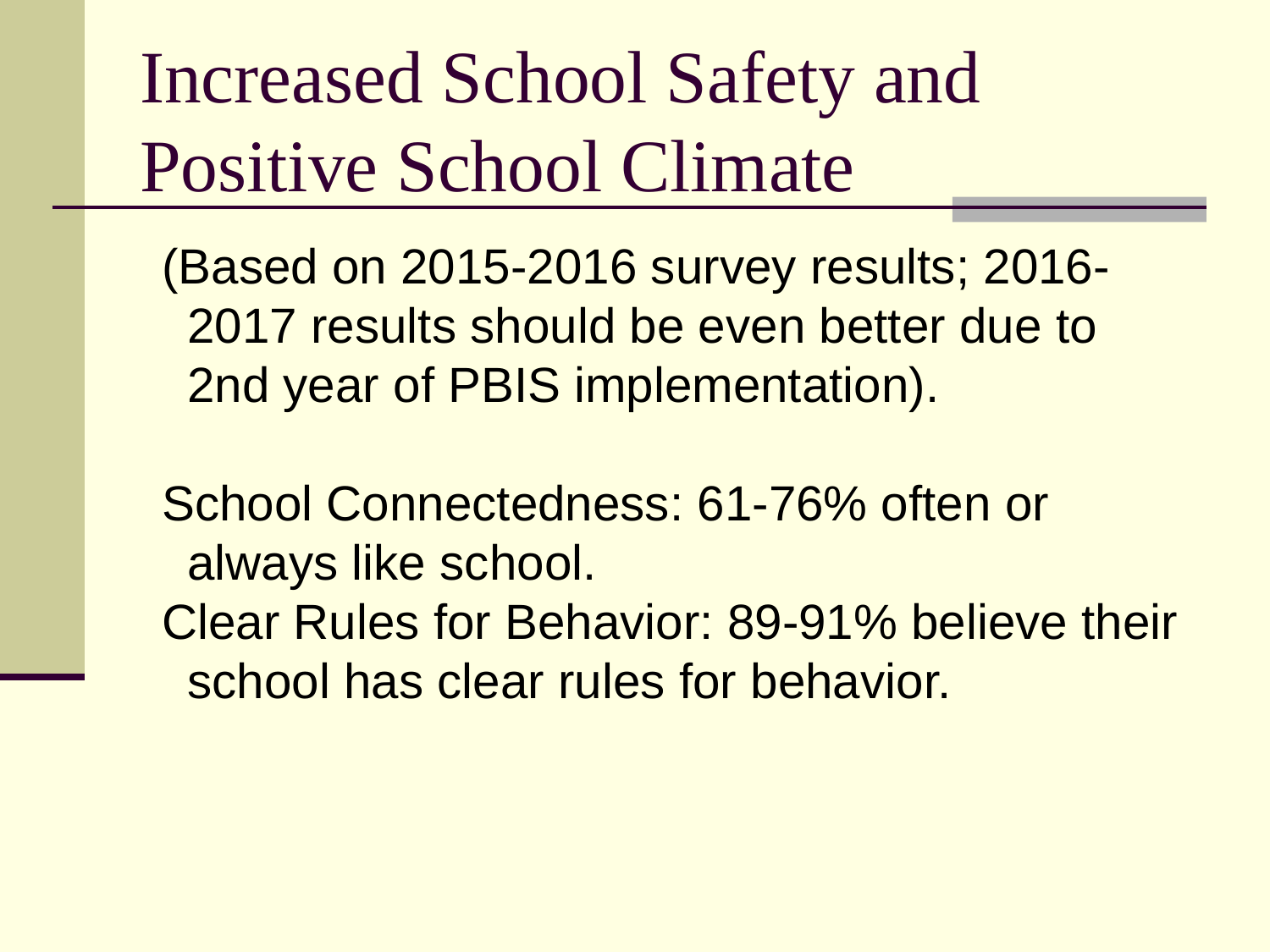

# Increased School Safety and Positive School Climate
(Based on 2015-2016 survey results; 2016-2017 results should be even better due to 2nd year of PBIS implementation).

School Connectedness: 61-76% often or always like school.
Clear Rules for Behavior: 89-91% believe their school has clear rules for behavior.